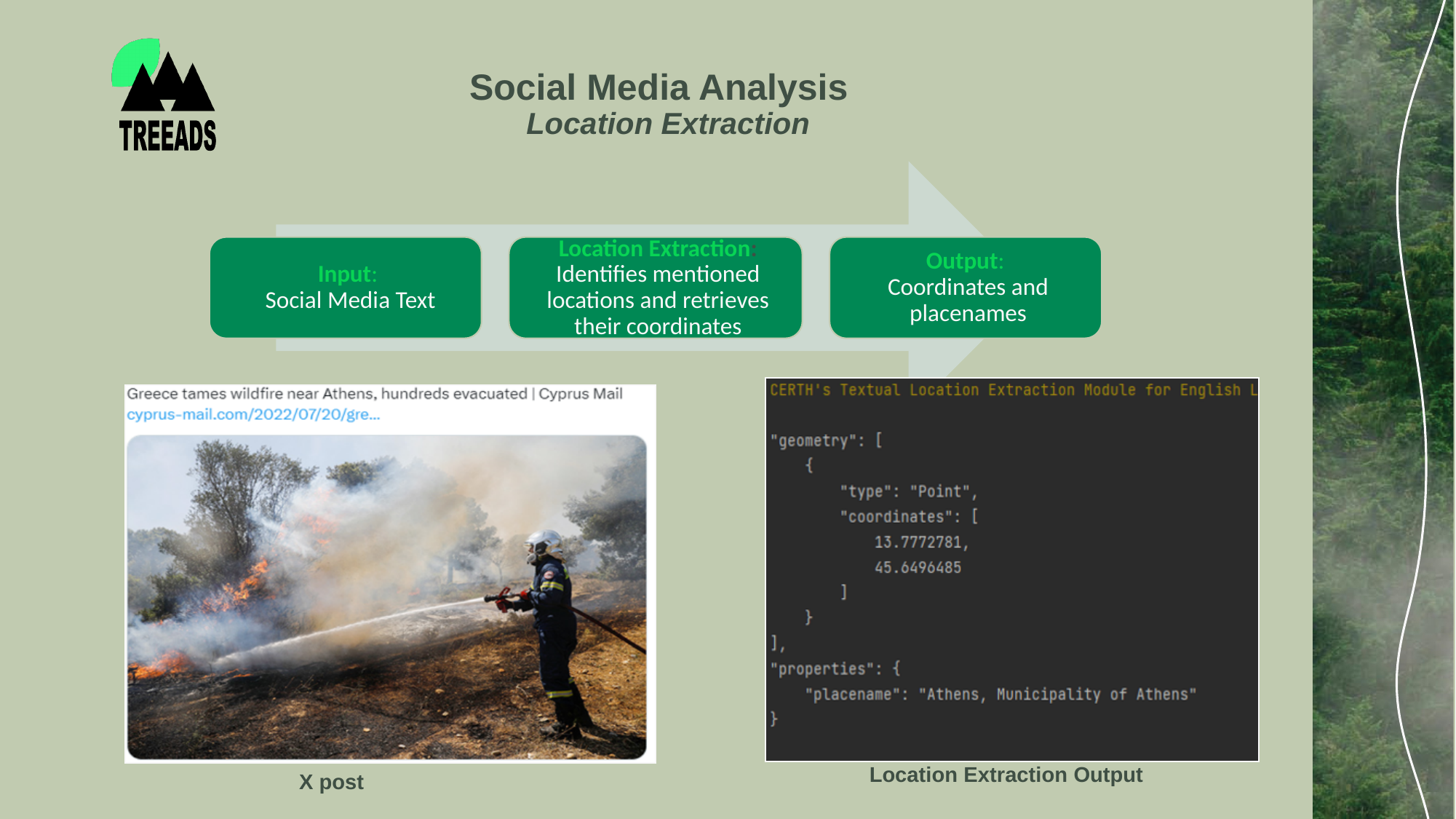

Social Media Analysis
 Location Extraction
Input:
 Social Media Text
Location Extraction: Identifies mentioned locations and retrieves their coordinates
Output:
Coordinates and placenames
X post
Location Extraction Output